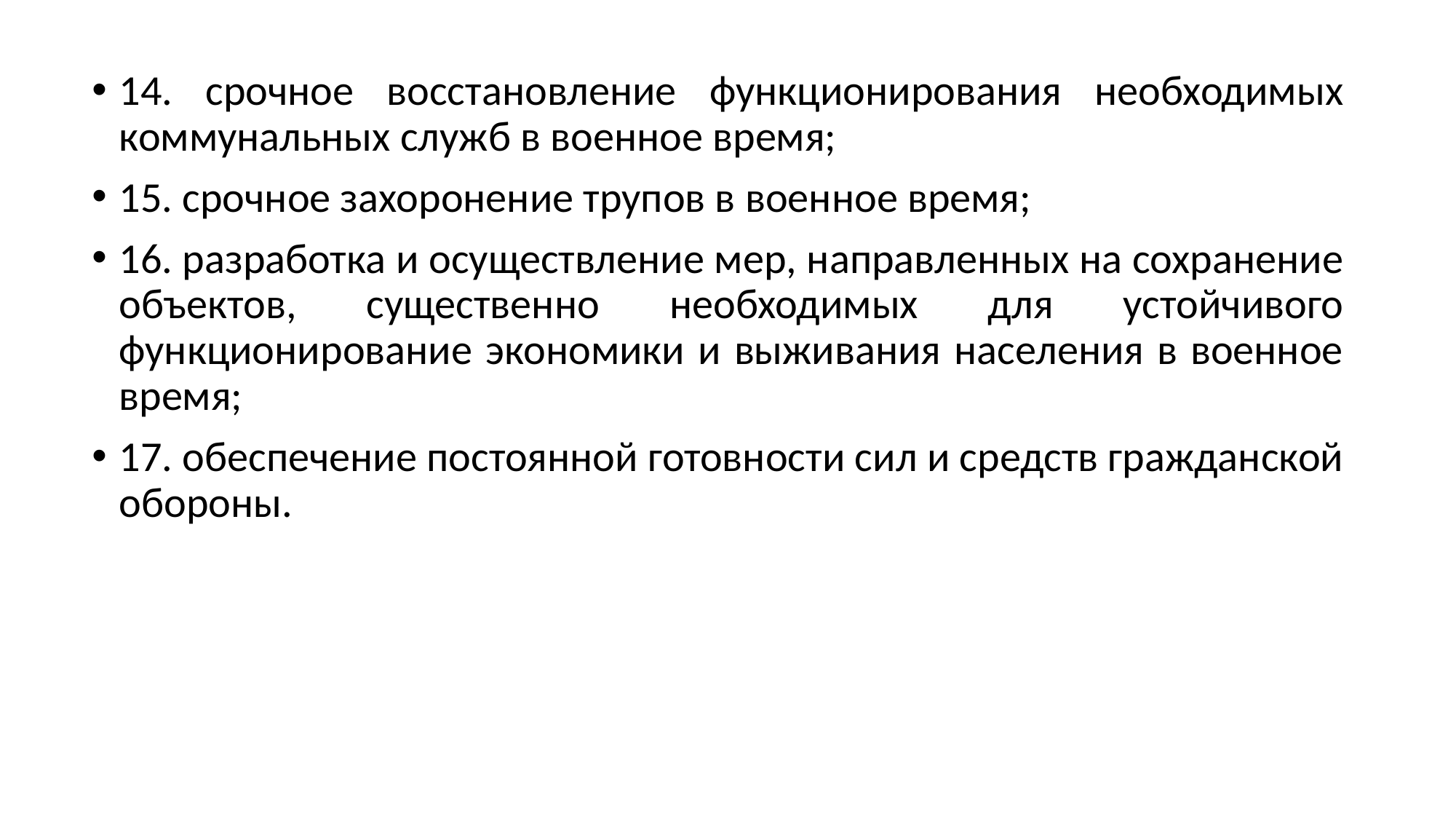

14. срочное восстановление функционирования необходимых коммунальных служб в военное время;
15. срочное захоронение трупов в военное время;
16. разработка и осуществление мер, направленных на сохранение объектов, существенно необходимых для устойчивого функционирование экономики и выживания населения в военное время;
17. обеспечение постоянной готовности сил и средств гражданской обороны.